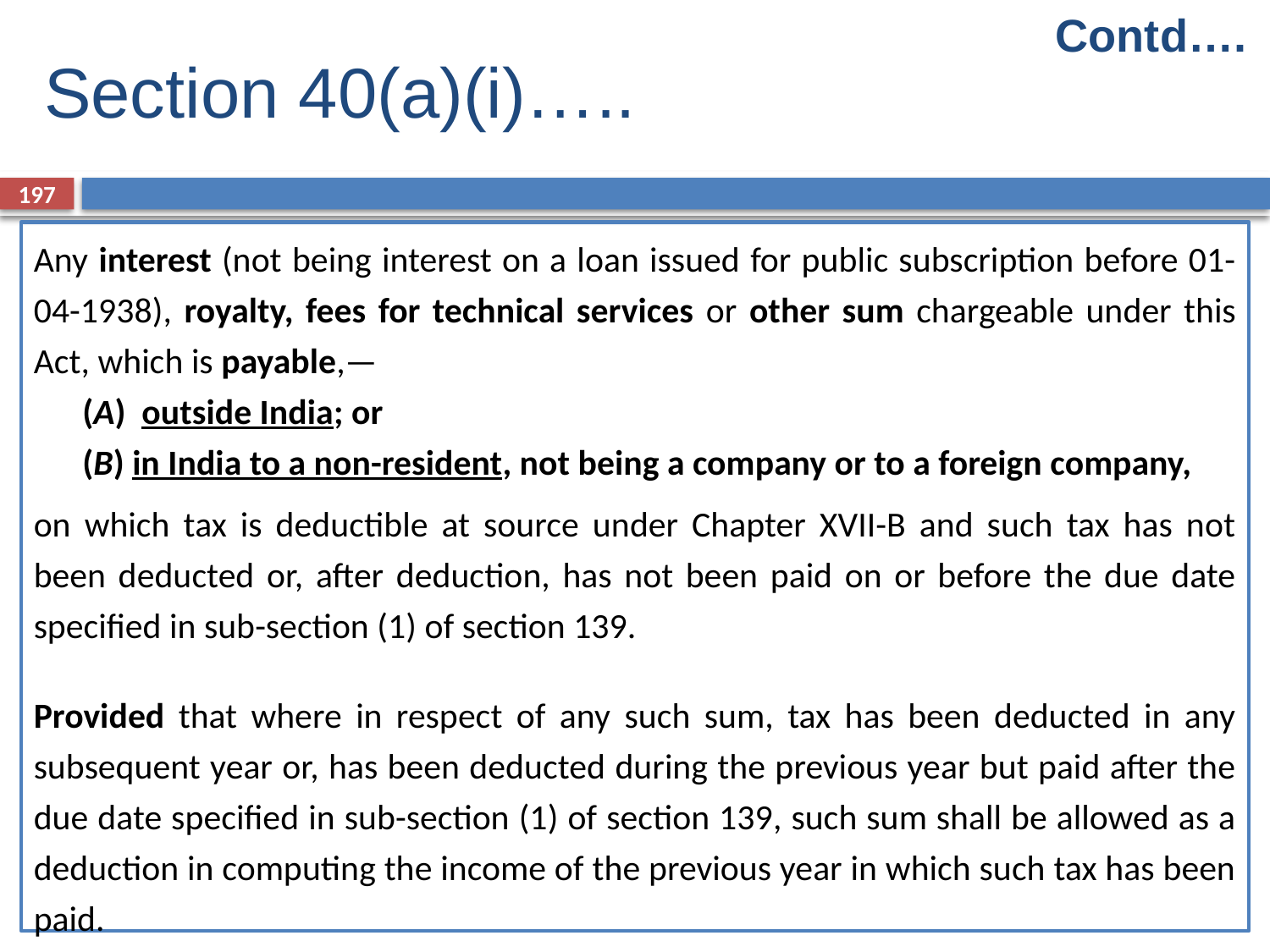

Contd….
# Section 40(a)(i)…..
197
Any interest (not being interest on a loan issued for public subscription before 01-04-1938), royalty, fees for technical services or other sum chargeable under this Act, which is payable,—
(A)  outside India; or
(B) in India to a non-resident, not being a company or to a foreign company,
on which tax is deductible at source under Chapter XVII-B and such tax has not been deducted or, after deduction, has not been paid on or before the due date specified in sub-section (1) of section 139.

Provided that where in respect of any such sum, tax has been deducted in any subsequent year or, has been deducted during the previous year but paid after the due date specified in sub-section (1) of section 139, such sum shall be allowed as a deduction in computing the income of the previous year in which such tax has been paid.